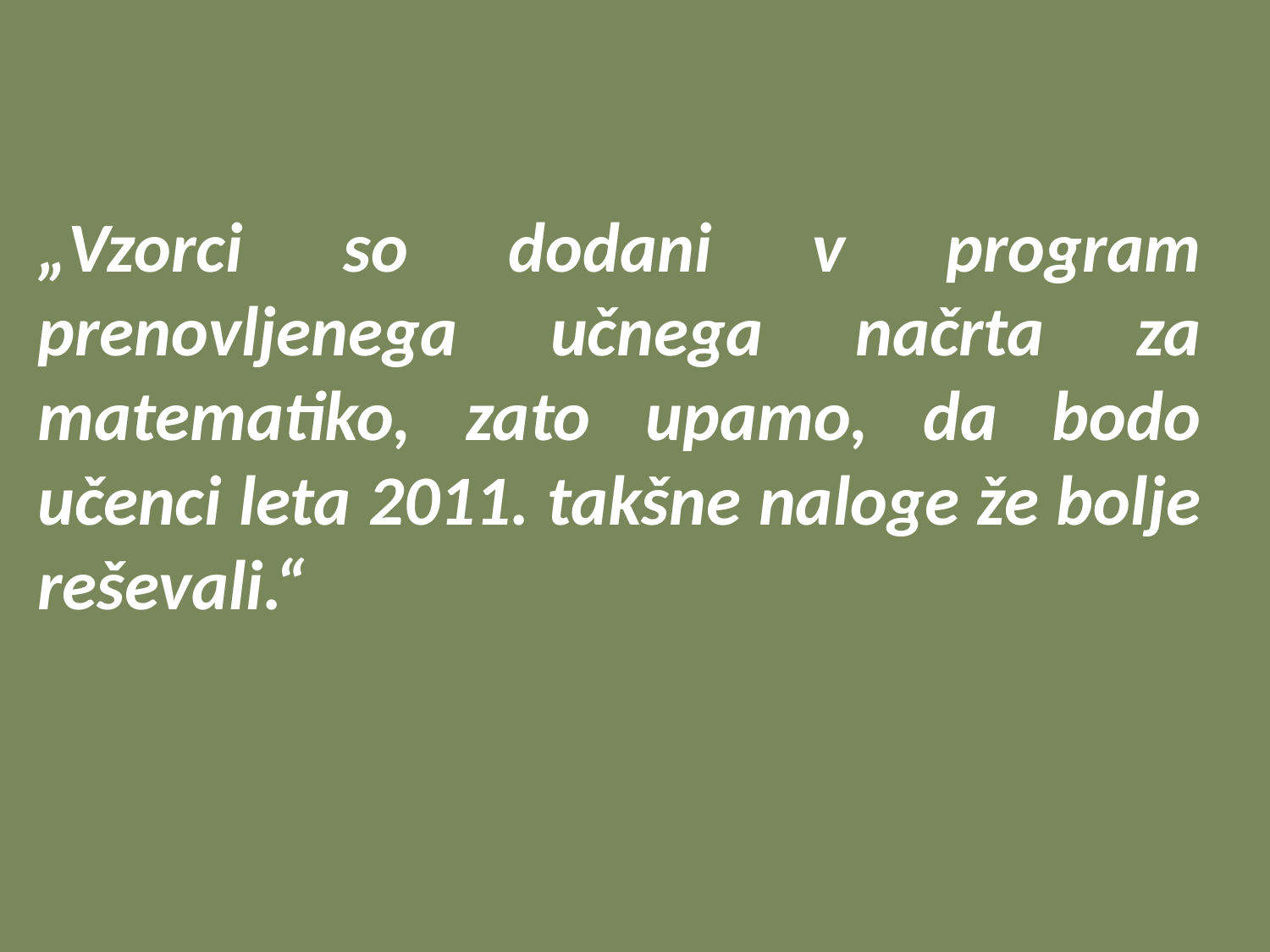

„Vzorci so dodani v program prenovljenega učnega načrta za matematiko, zato upamo, da bodo učenci leta 2011. takšne naloge že bolje reševali.“